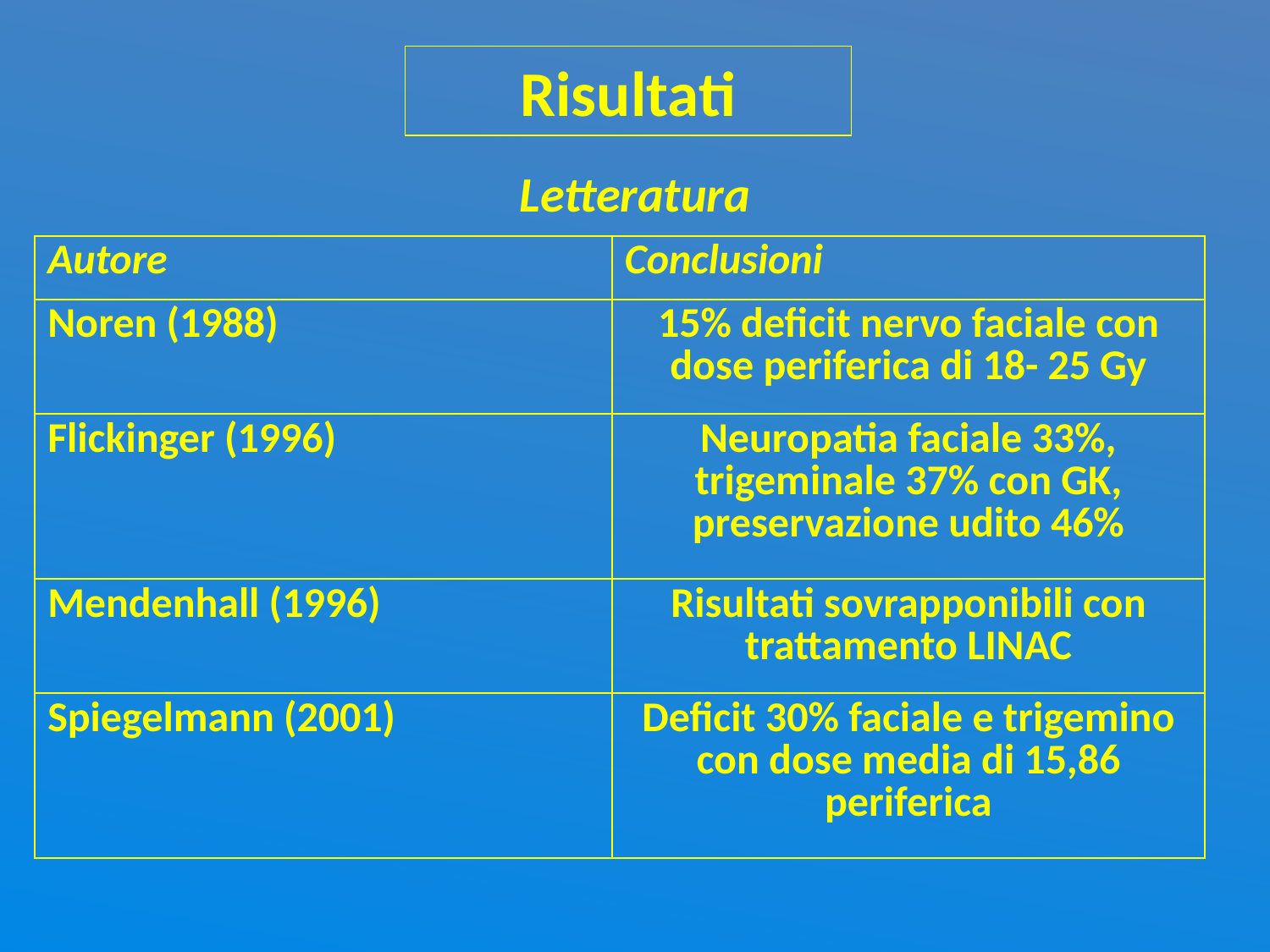

# Risultati
Letteratura
| Autore | Conclusioni |
| --- | --- |
| Noren (1988) | 15% deficit nervo faciale con dose periferica di 18- 25 Gy |
| Flickinger (1996) | Neuropatia faciale 33%, trigeminale 37% con GK, preservazione udito 46% |
| Mendenhall (1996) | Risultati sovrapponibili con trattamento LINAC |
| Spiegelmann (2001) | Deficit 30% faciale e trigemino con dose media di 15,86 periferica |